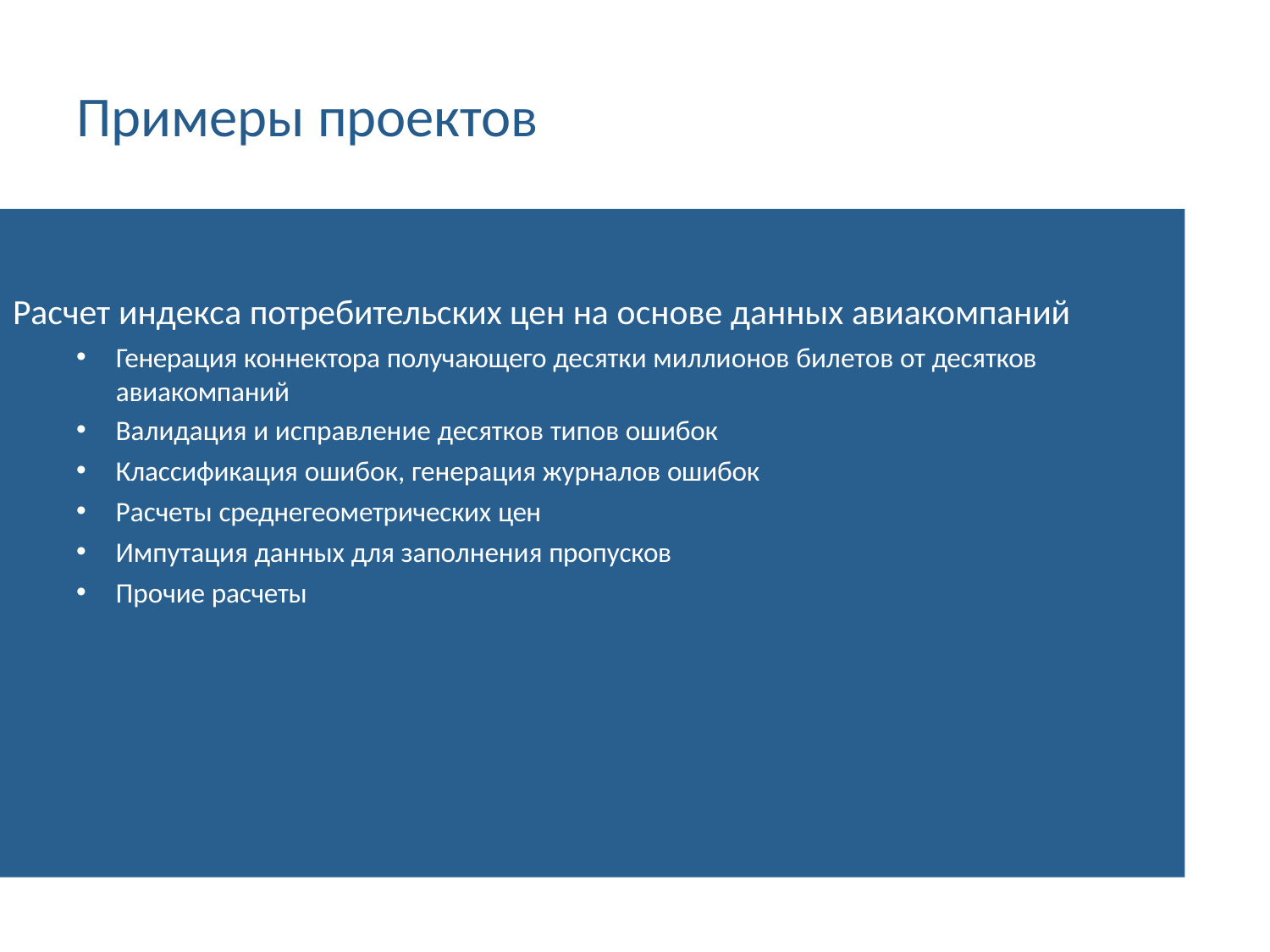

# Примеры проектов

Расчет индекса потребительских цен на основе данных авиакомпаний
Генерация коннектора получающего десятки миллионов билетов от десятков авиакомпаний
Валидация и исправление десятков типов ошибок
Классификация ошибок, генерация журналов ошибок
Расчеты среднегеометрических цен
Импутация данных для заполнения пропусков
Прочие расчеты